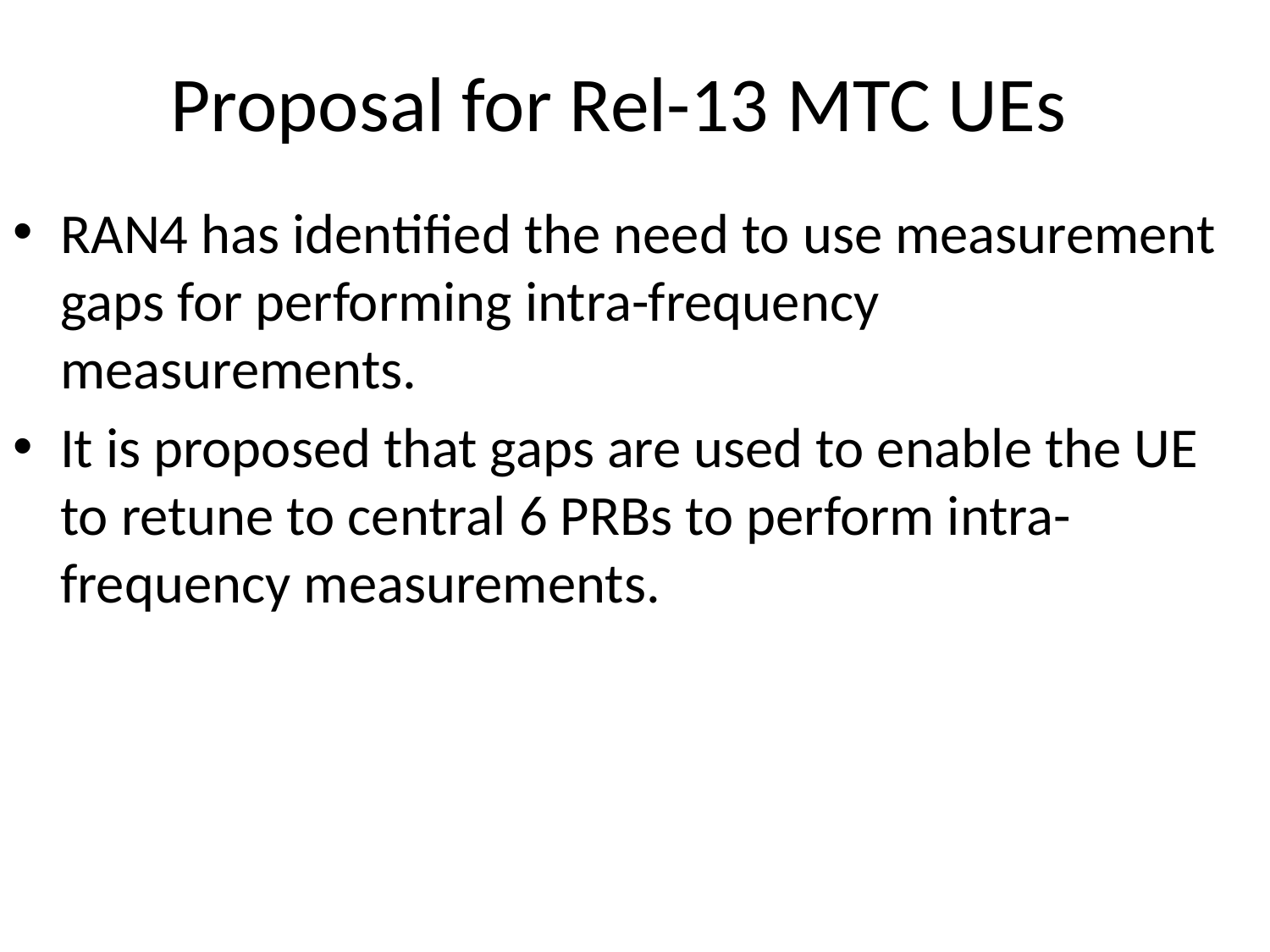

# Proposal for Rel-13 MTC UEs
RAN4 has identified the need to use measurement gaps for performing intra-frequency measurements.
It is proposed that gaps are used to enable the UE to retune to central 6 PRBs to perform intra-frequency measurements.